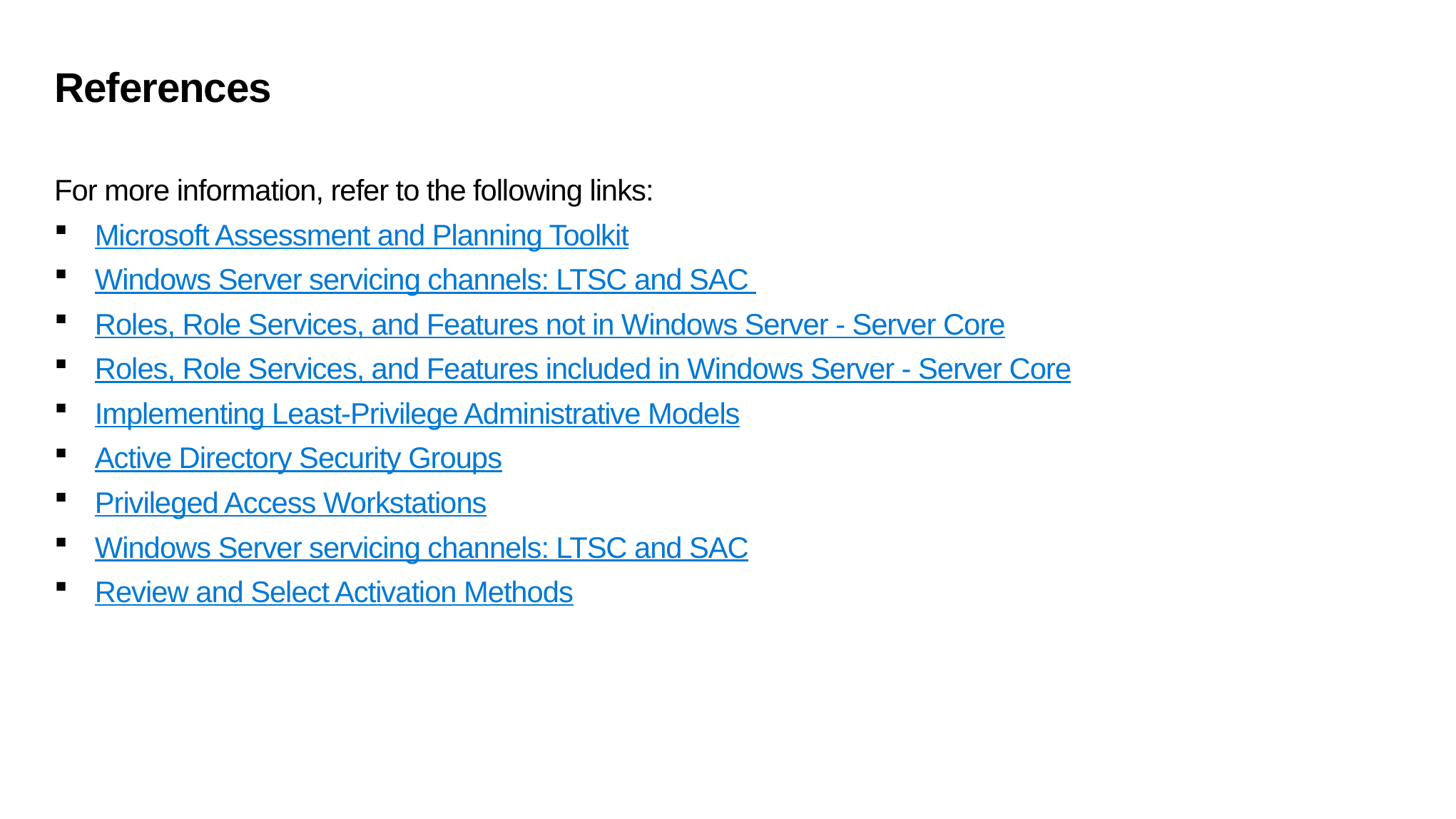

# References
For more information, refer to the following links:
Microsoft Assessment and Planning Toolkit
Windows Server servicing channels: LTSC and SAC
Roles, Role Services, and Features not in Windows Server - Server Core
Roles, Role Services, and Features included in Windows Server - Server Core
Implementing Least-Privilege Administrative Models
Active Directory Security Groups
Privileged Access Workstations
Windows Server servicing channels: LTSC and SAC
Review and Select Activation Methods